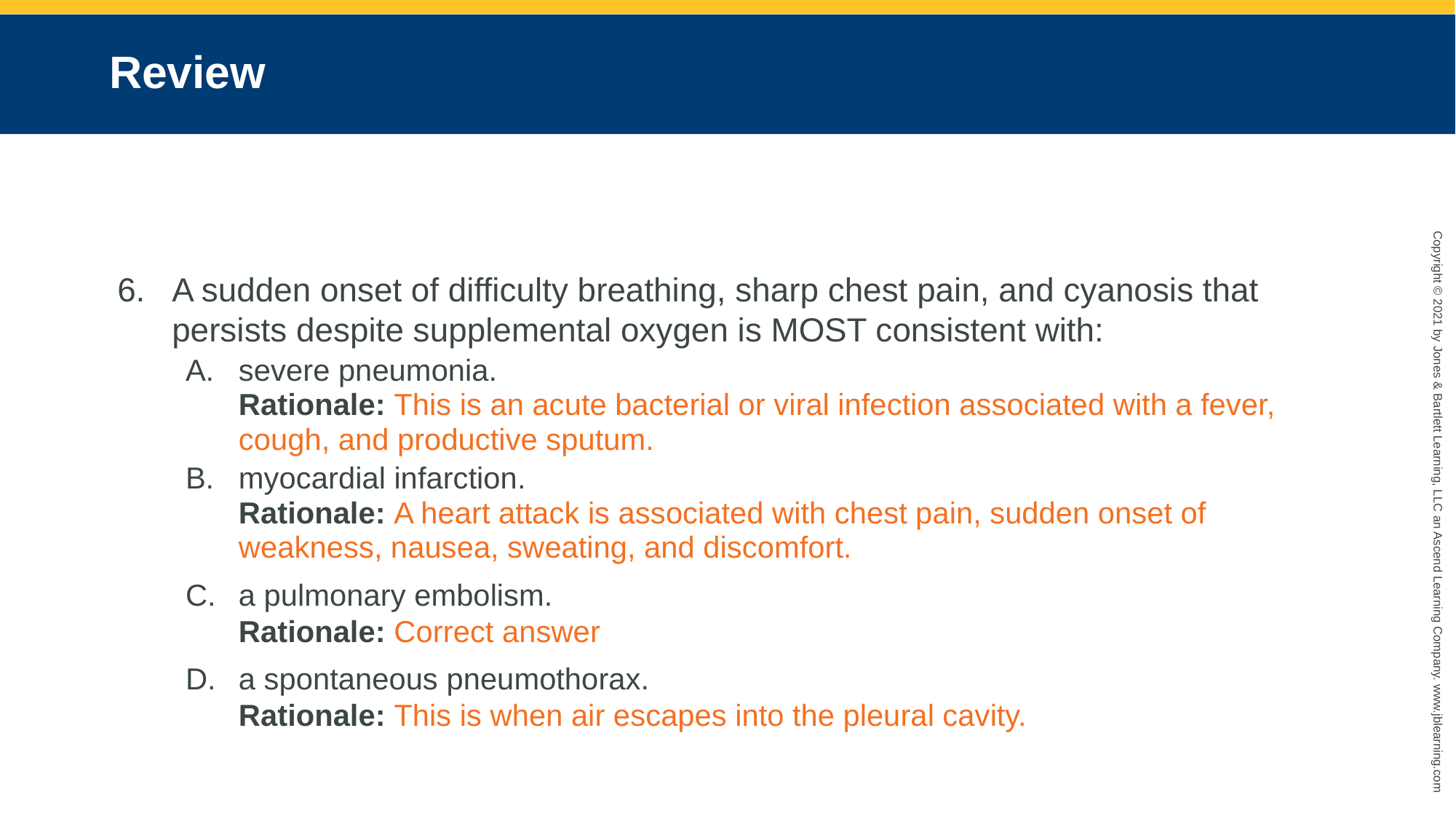

# Review
A sudden onset of difficulty breathing, sharp chest pain, and cyanosis that persists despite supplemental oxygen is MOST consistent with:
severe pneumonia.
Rationale: This is an acute bacterial or viral infection associated with a fever, cough, and productive sputum.
myocardial infarction.
Rationale: A heart attack is associated with chest pain, sudden onset of weakness, nausea, sweating, and discomfort.
a pulmonary embolism.
Rationale: Correct answer
a spontaneous pneumothorax.
Rationale: This is when air escapes into the pleural cavity.